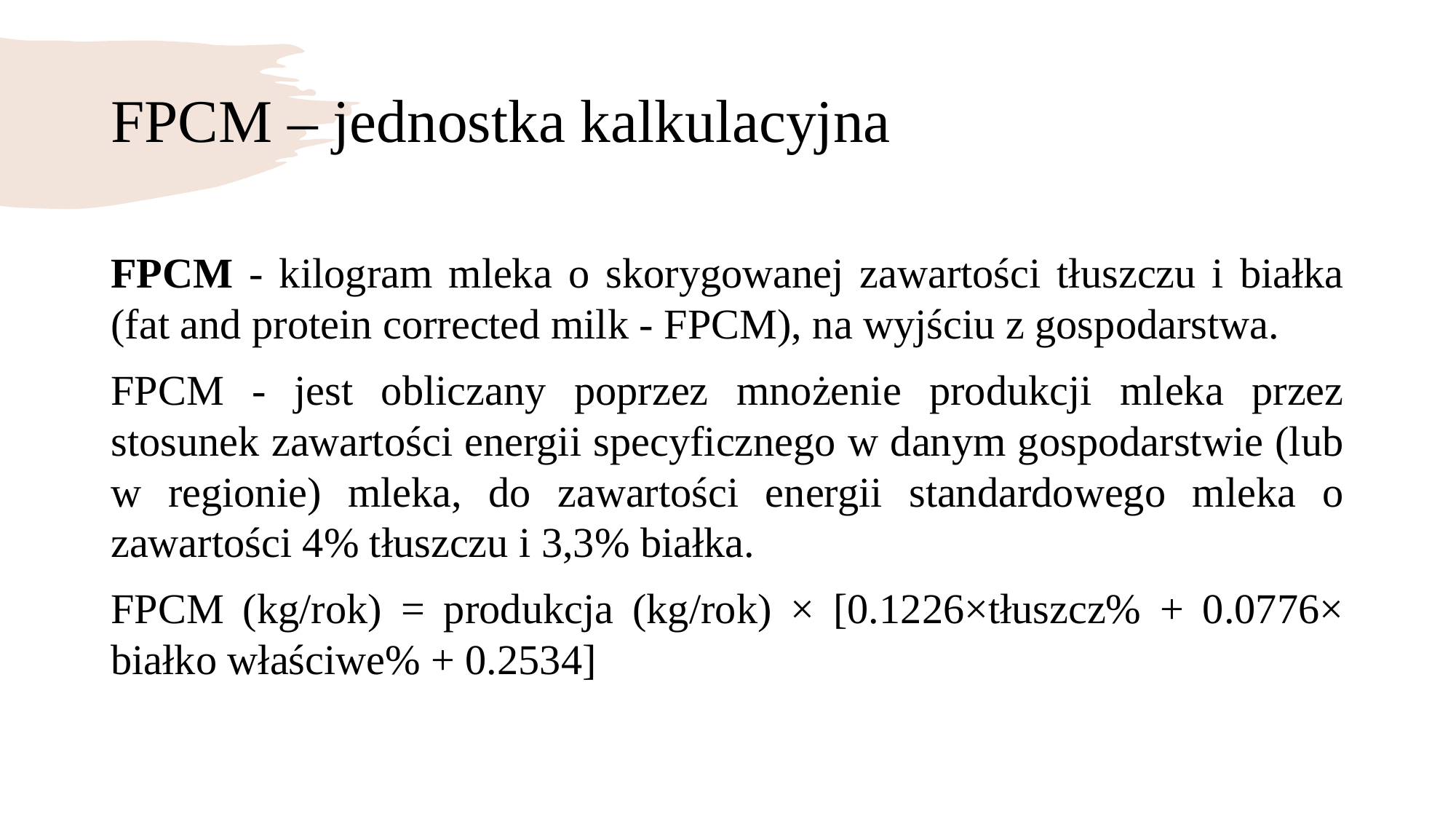

# FPCM – jednostka kalkulacyjna
FPCM - kilogram mleka o skorygowanej zawartości tłuszczu i białka (fat and protein corrected milk - FPCM), na wyjściu z gospodarstwa.
FPCM - jest obliczany poprzez mnożenie produkcji mleka przez stosunek zawartości energii specyficznego w danym gospodarstwie (lub w regionie) mleka, do zawartości energii standardowego mleka o zawartości 4% tłuszczu i 3,3% białka.
FPCM (kg/rok) = produkcja (kg/rok) × [0.1226×tłuszcz% + 0.0776× białko właściwe% + 0.2534]